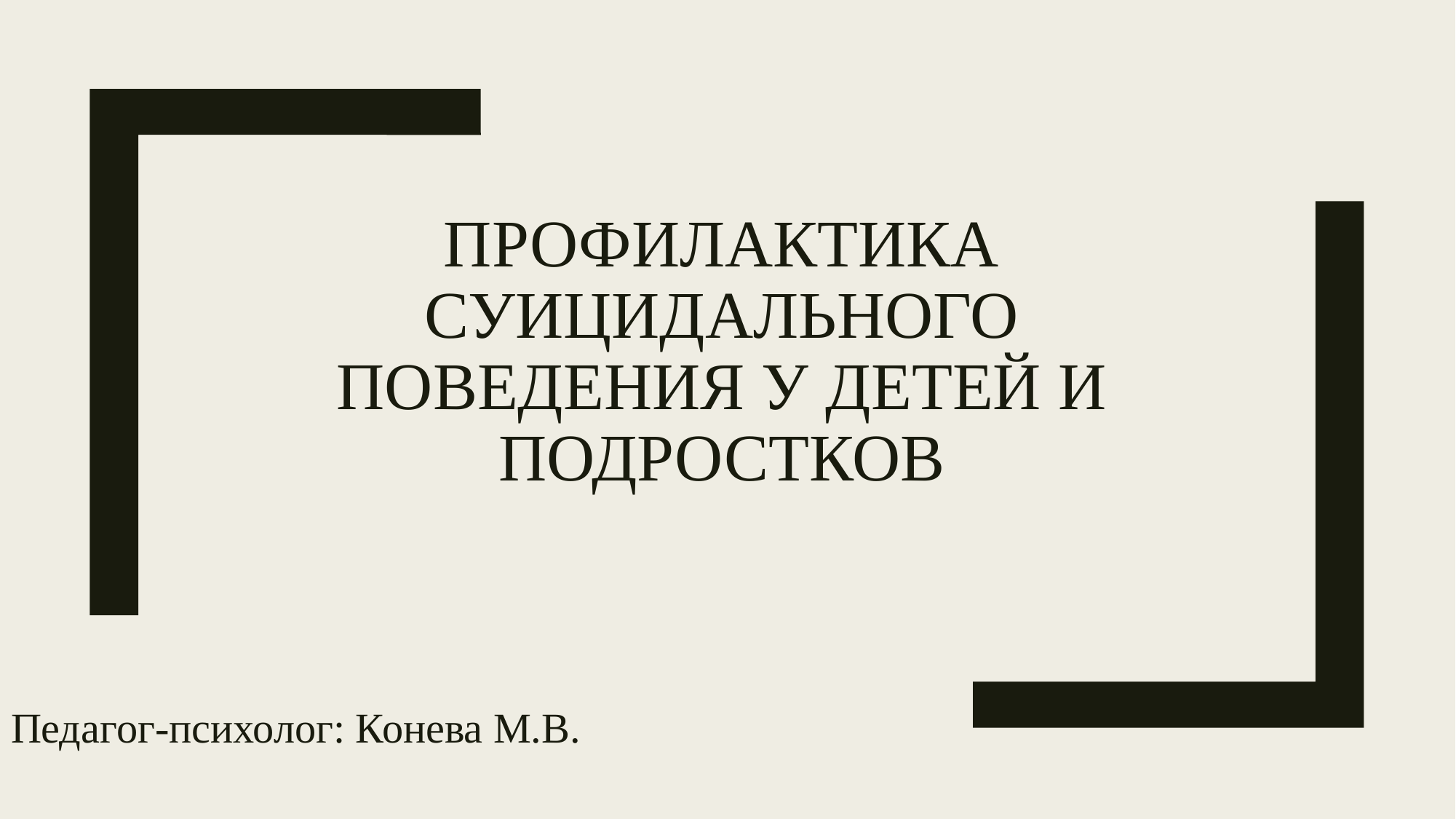

# Профилактика суицидального поведения у детей и подростков
Педагог-психолог: Конева М.В.